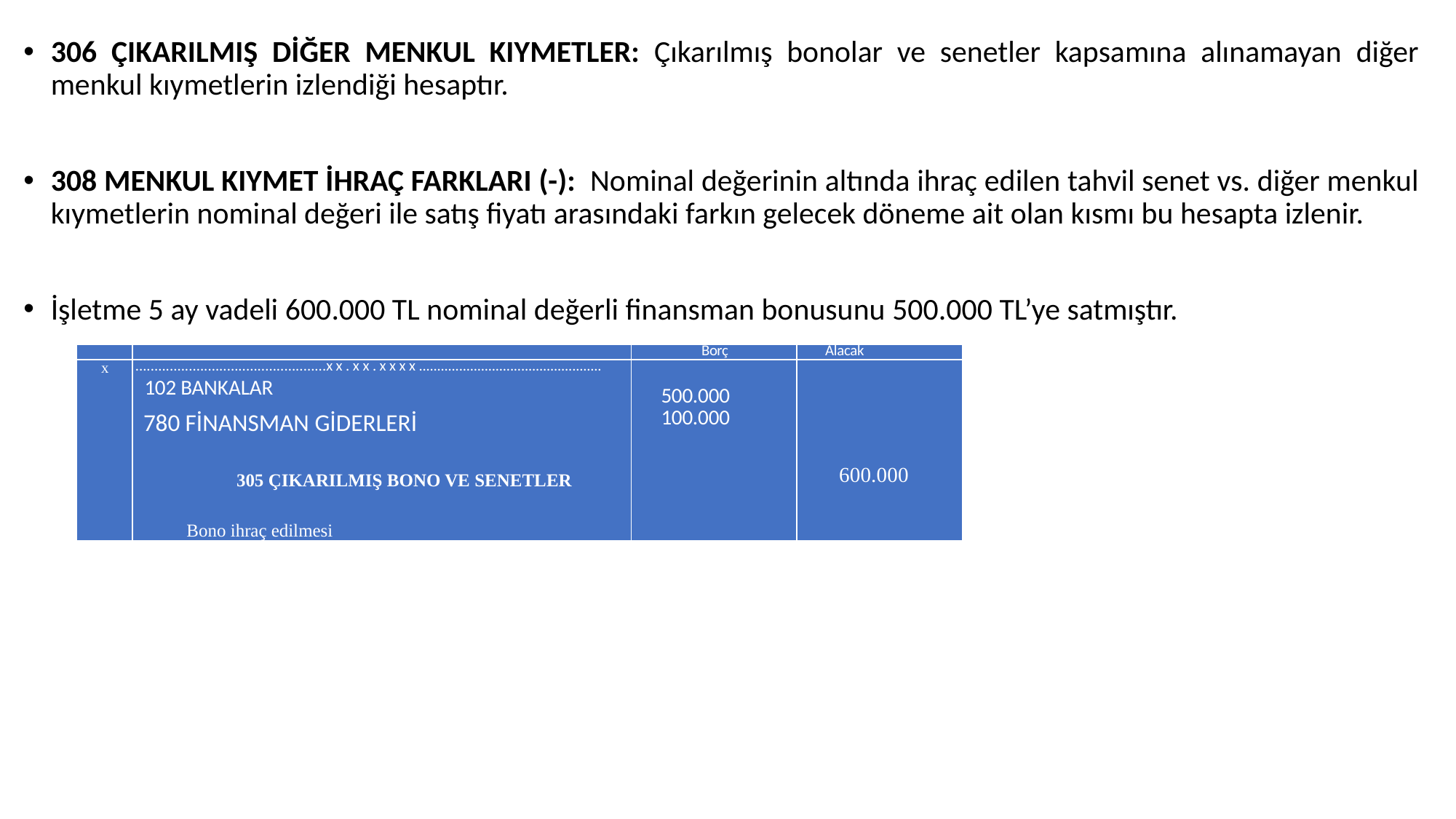

306 ÇIKARILMIŞ DİĞER MENKUL KIYMETLER: Çıkarılmış bonolar ve senetler kapsamına alınamayan diğer menkul kıymetlerin izlendiği hesaptır.

308 MENKUL KIYMET İHRAÇ FARKLARI (-):  Nominal değerinin altında ihraç edilen tahvil senet vs. diğer menkul kıymetlerin nominal değeri ile satış fiyatı arasındaki farkın gelecek döneme ait olan kısmı bu hesapta izlenir.

İşletme 5 ay vadeli 600.000 TL nominal değerli finansman bonusunu 500.000 TL’ye satmıştır.

|  |  | Borç | Alacak |
| --- | --- | --- | --- |
| x | ..................................................xx.xx.xxxx.................................................. 102 BANKALAR 780 FİNANSMAN GİDERLERİ 305 ÇIKARILMIŞ BONO VE SENETLER Bono ihraç edilmesi | 500.000 100.000 | 600.000 |